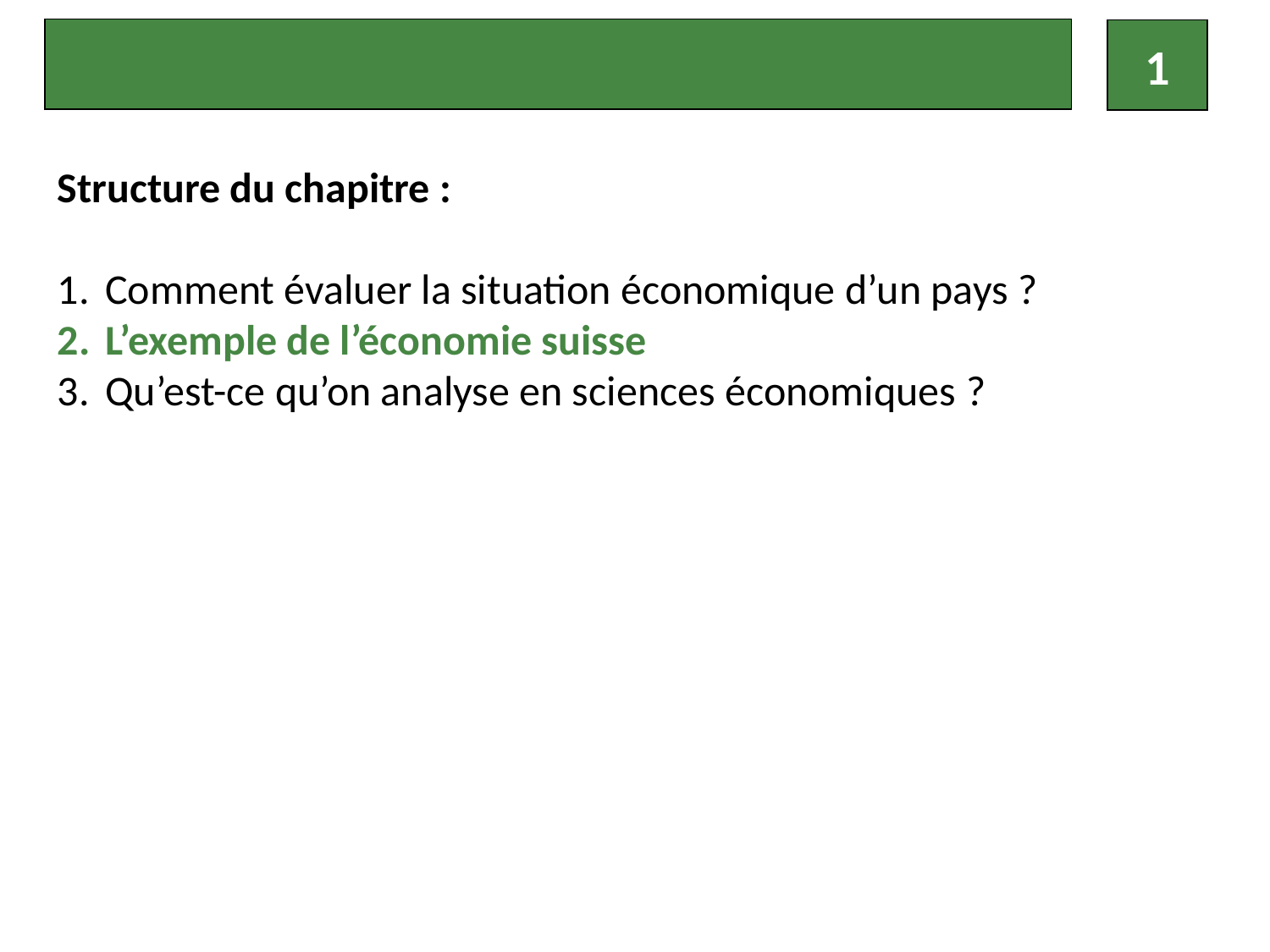

1

Structure du chapitre :

Comment évaluer la situation économique d’un pays ?
L’exemple de l’économie suisse
Qu’est-ce qu’on analyse en sciences économiques ?